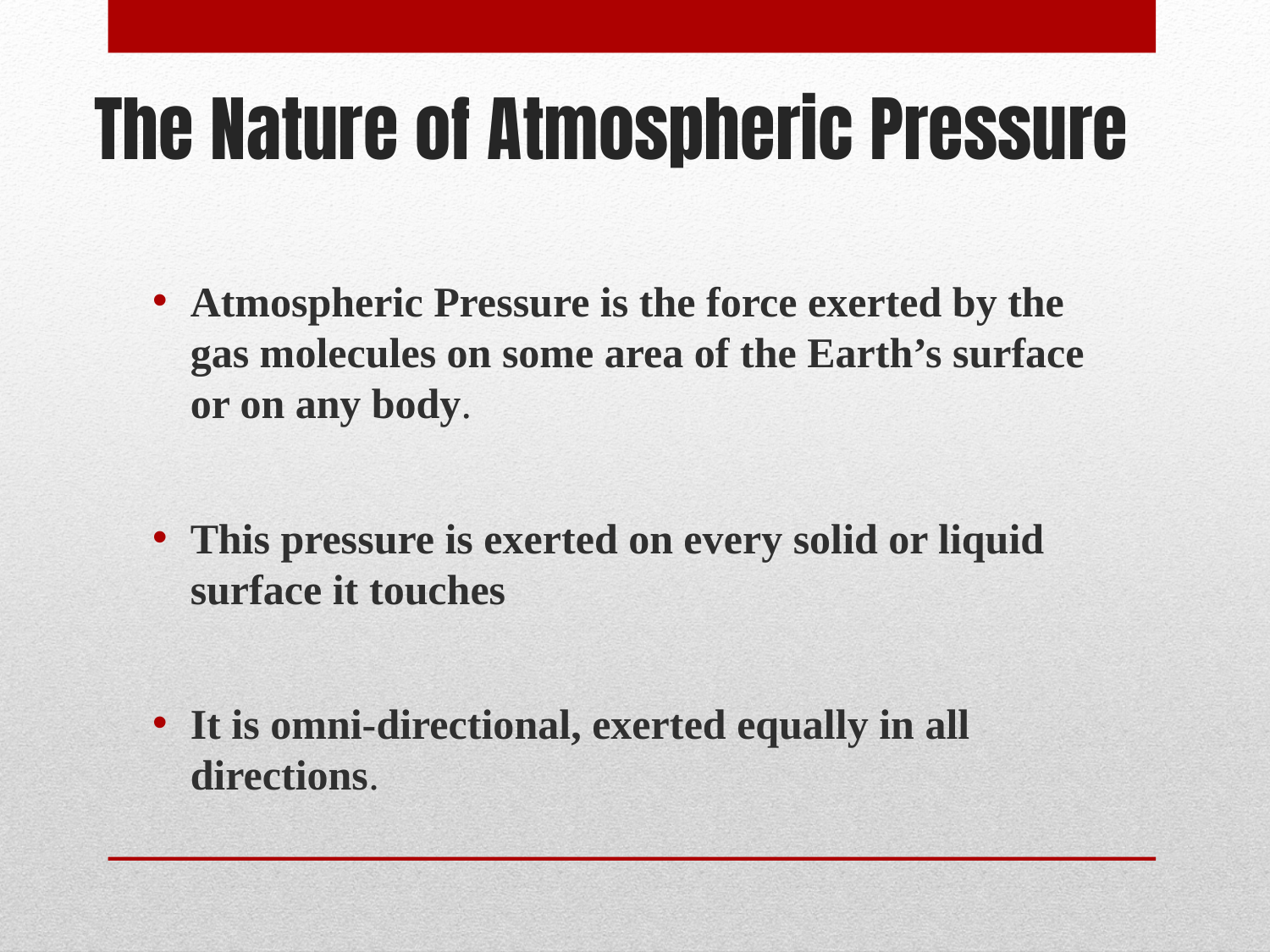

The Nature of Atmospheric Pressure
Atmospheric Pressure is the force exerted by the gas molecules on some area of the Earth’s surface or on any body.

This pressure is exerted on every solid or liquid surface it touches

It is omni-directional, exerted equally in all directions.